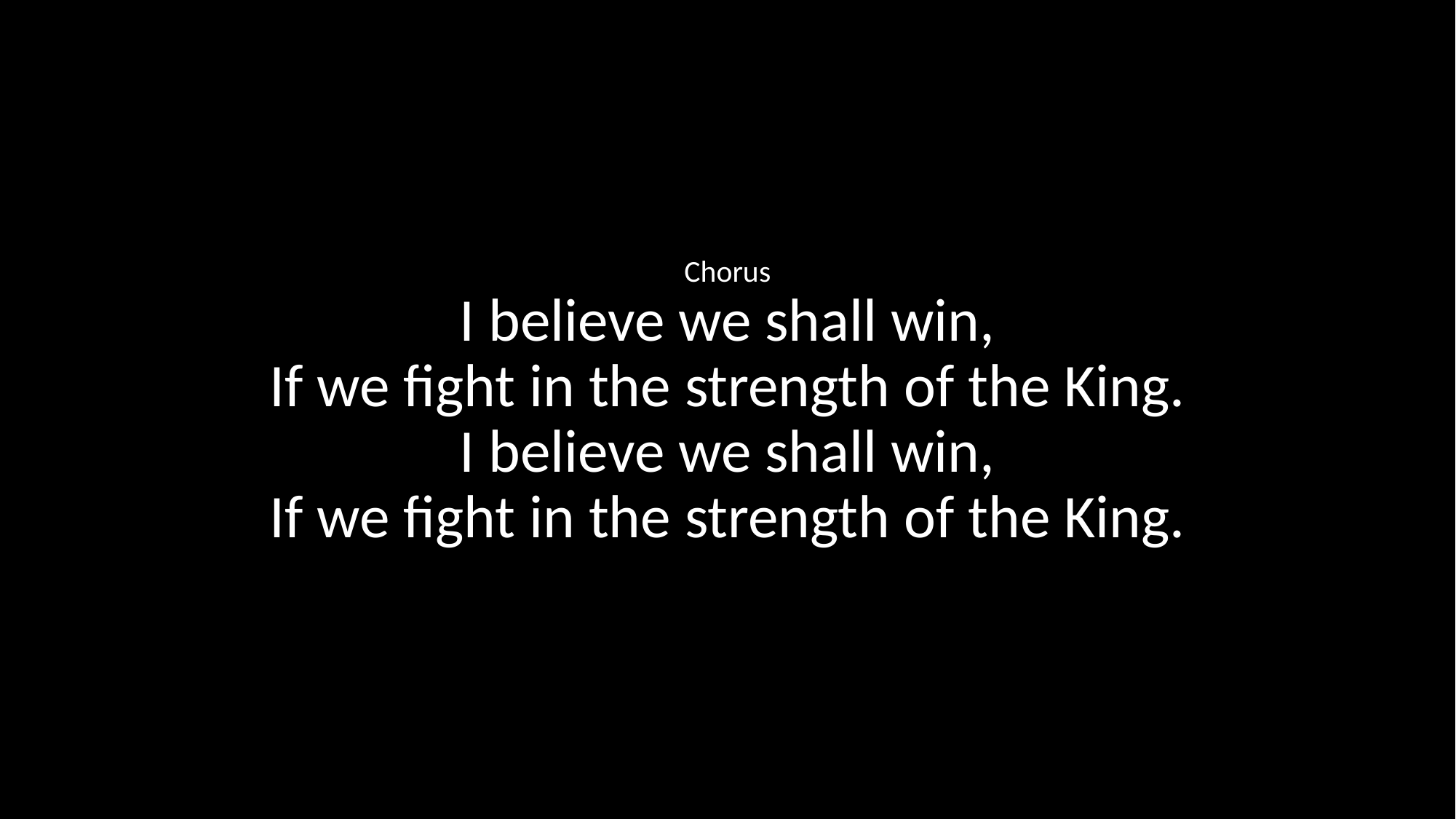

Chorus
I believe we shall win,
If we fight in the strength of the King.
I believe we shall win,
If we fight in the strength of the King.